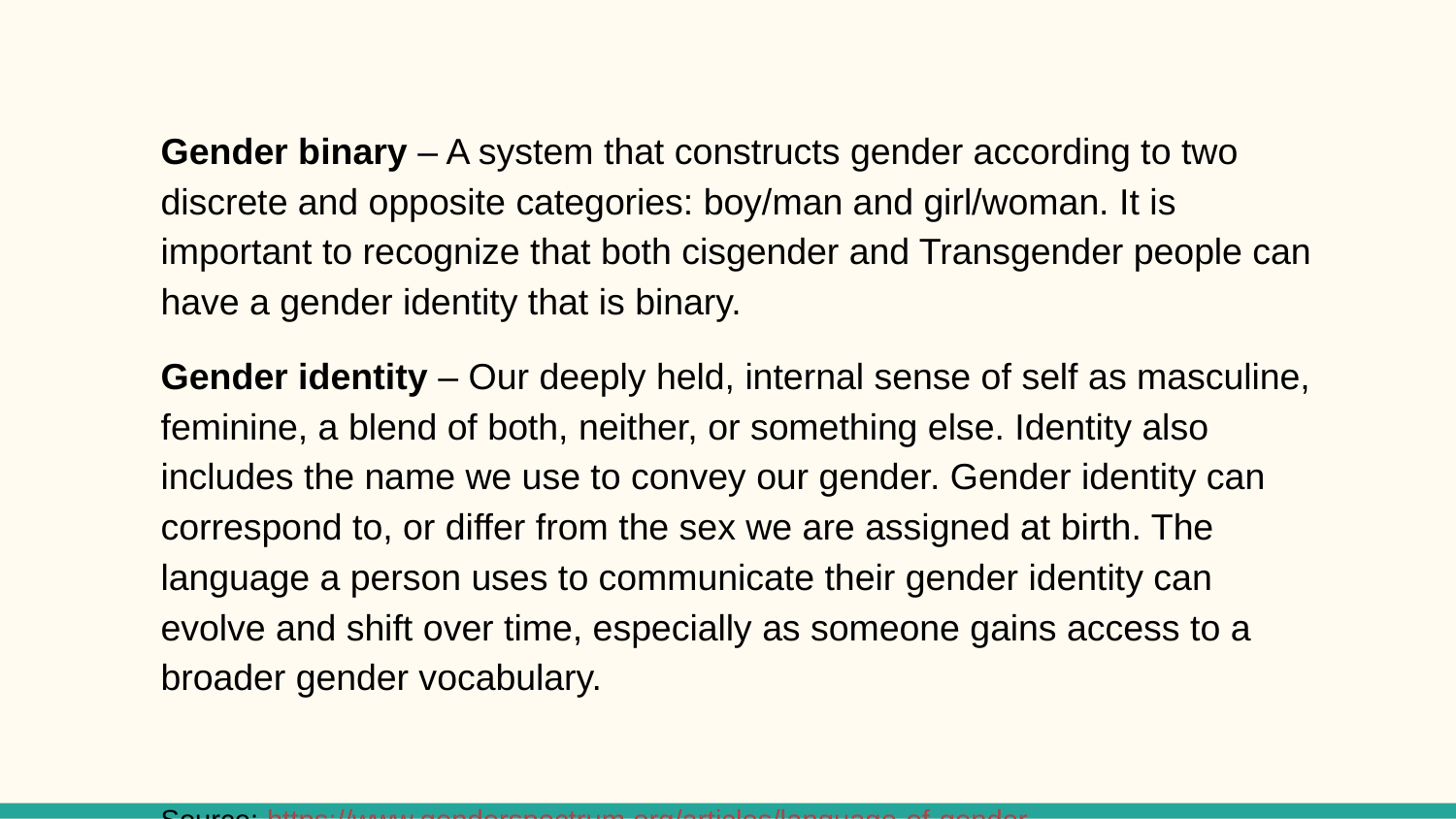

Gender binary – A system that constructs gender according to two discrete and opposite categories: boy/man and girl/woman. It is important to recognize that both cisgender and Transgender people can have a gender identity that is binary.
Gender identity – Our deeply held, internal sense of self as masculine, feminine, a blend of both, neither, or something else. Identity also includes the name we use to convey our gender. Gender identity can correspond to, or differ from the sex we are assigned at birth. The language a person uses to communicate their gender identity can evolve and shift over time, especially as someone gains access to a broader gender vocabulary.

Source: https://www.genderspectrum.org/articles/language-of-gender